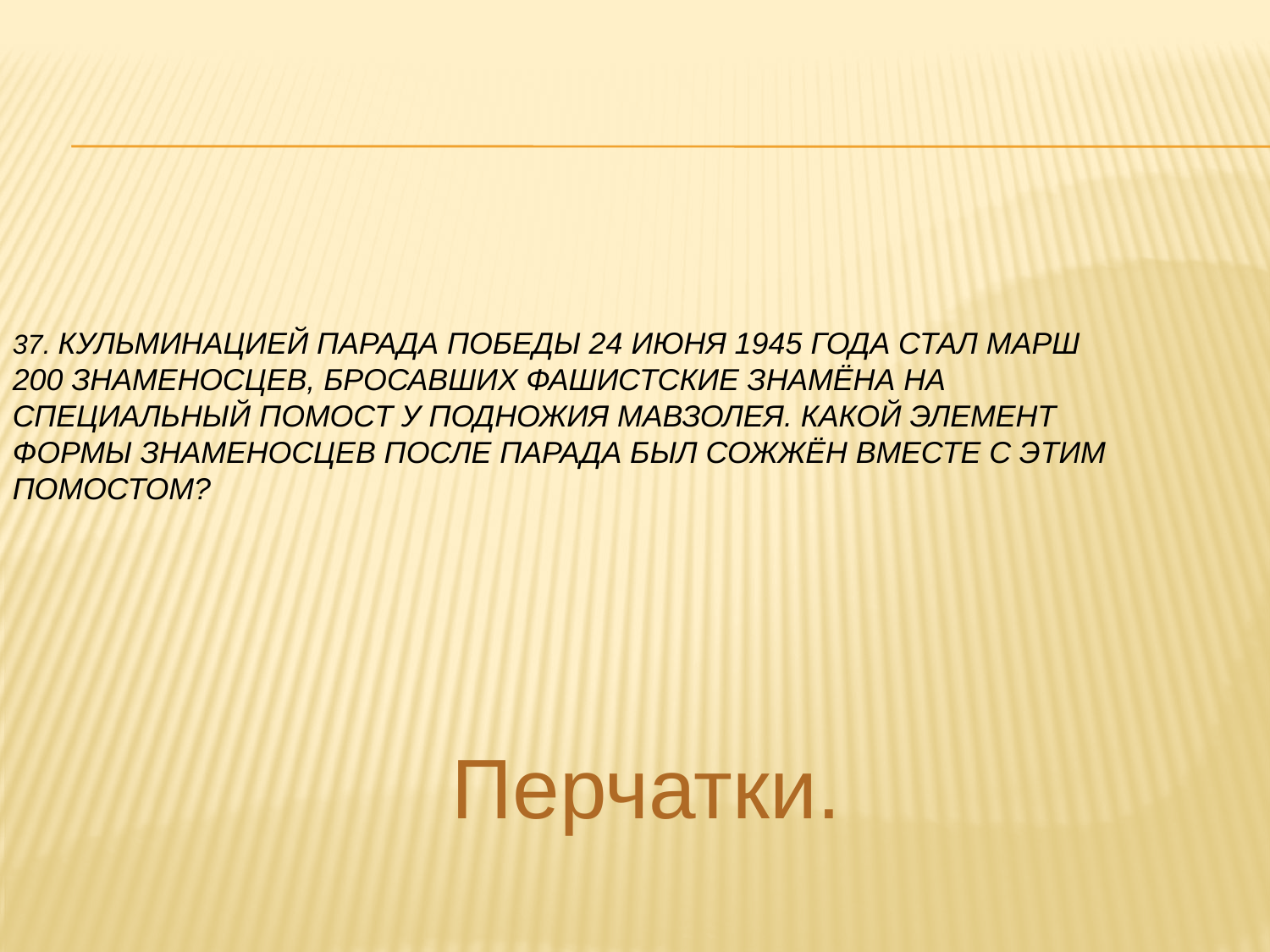

# 37. Кульминацией парада Победы 24 июня 1945 года стал марш 200 знаменосцев, бросавших фашистские знамёна на специальный помост у подножия Мавзолея. Какой элемент формы знаменосцев после парада был сожжён вместе с этим помостом?
Перчатки.